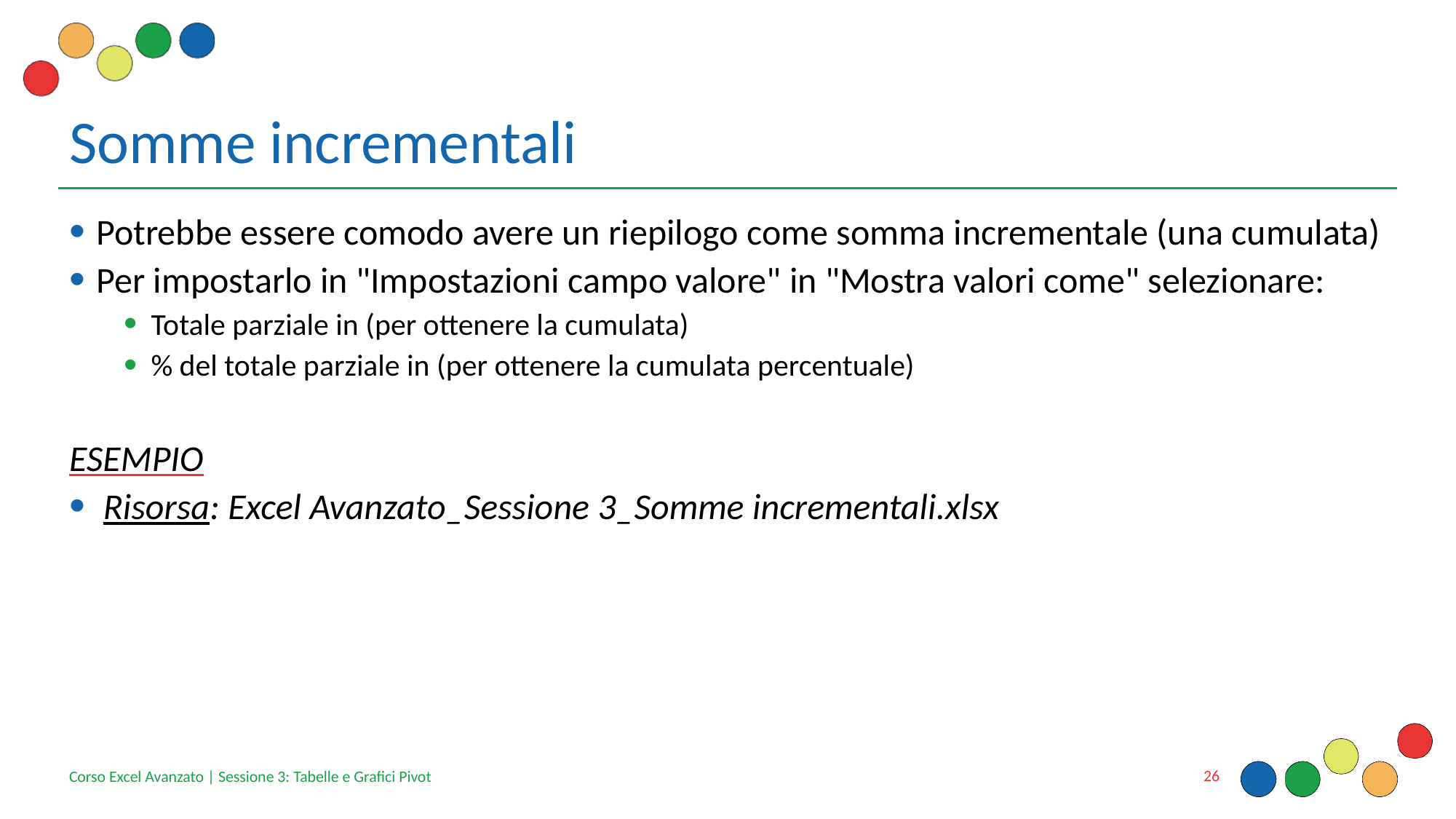

# Somme incrementali
Potrebbe essere comodo avere un riepilogo come somma incrementale (una cumulata)
Per impostarlo in "Impostazioni campo valore" in "Mostra valori come" selezionare:
Totale parziale in (per ottenere la cumulata)
% del totale parziale in (per ottenere la cumulata percentuale)

ESEMPIO
Risorsa: Excel Avanzato_Sessione 3_Somme incrementali.xlsx

26
Corso Excel Avanzato | Sessione 3: Tabelle e Grafici Pivot